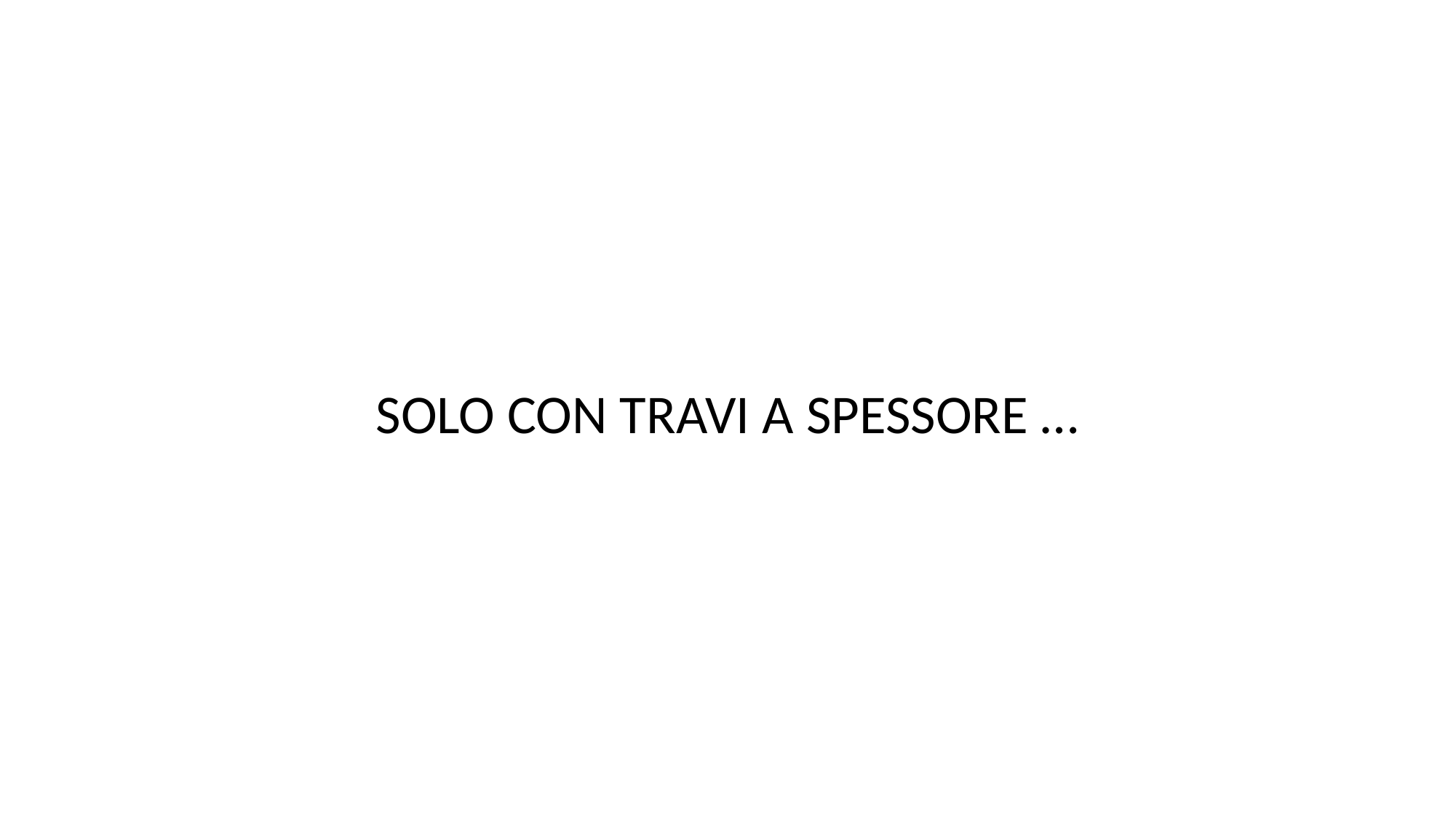

# SOLO CON TRAVI A SPESSORE …